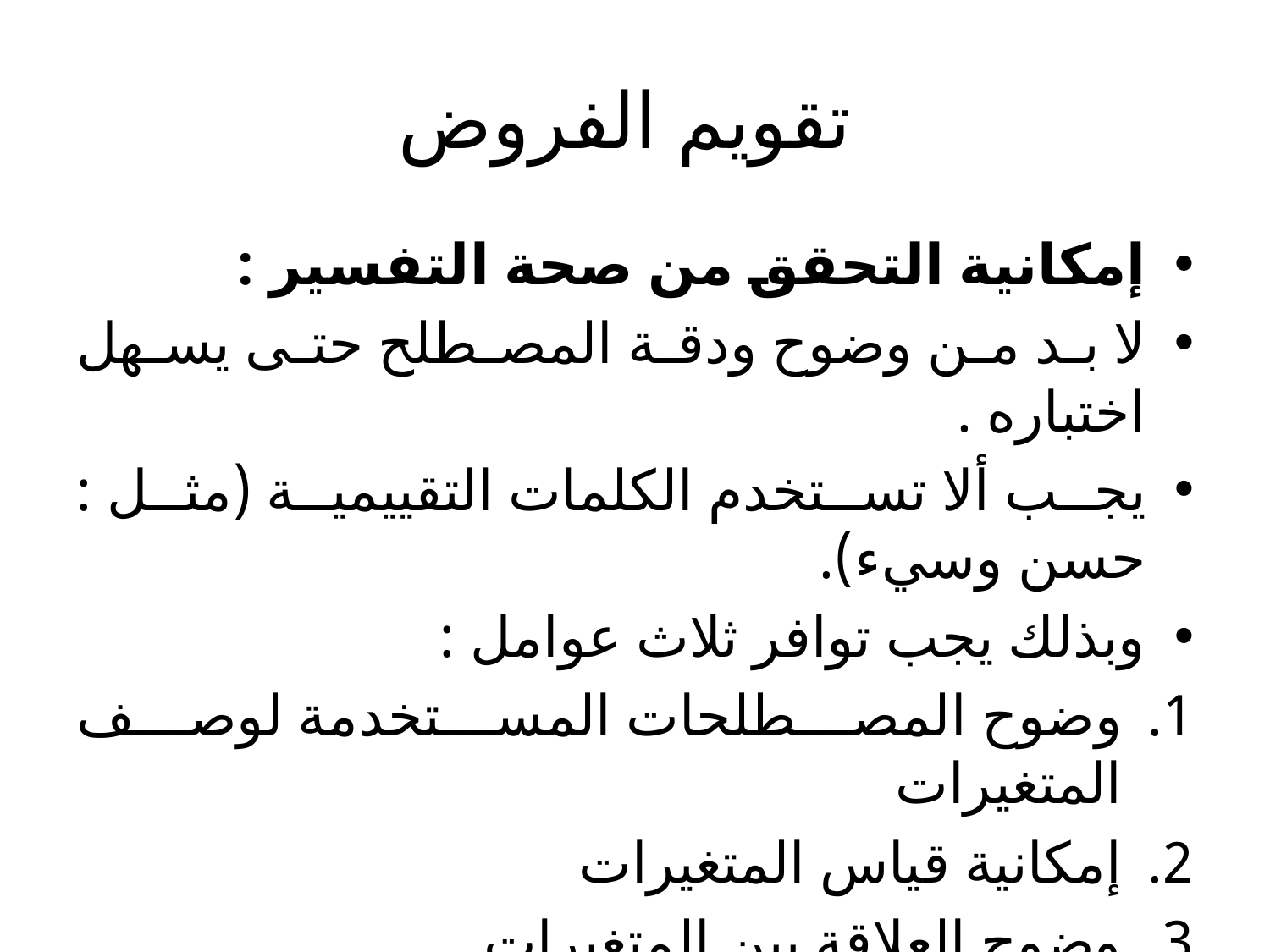

# تقويم الفروض
إمكانية التحقق من صحة التفسير :
لا بد من وضوح ودقة المصطلح حتى يسهل اختباره .
يجب ألا تستخدم الكلمات التقييمية (مثل : حسن وسيء).
وبذلك يجب توافر ثلاث عوامل :
وضوح المصطلحات المستخدمة لوصف المتغيرات
إمكانية قياس المتغيرات
وضوح العلاقة بين المتغيرات